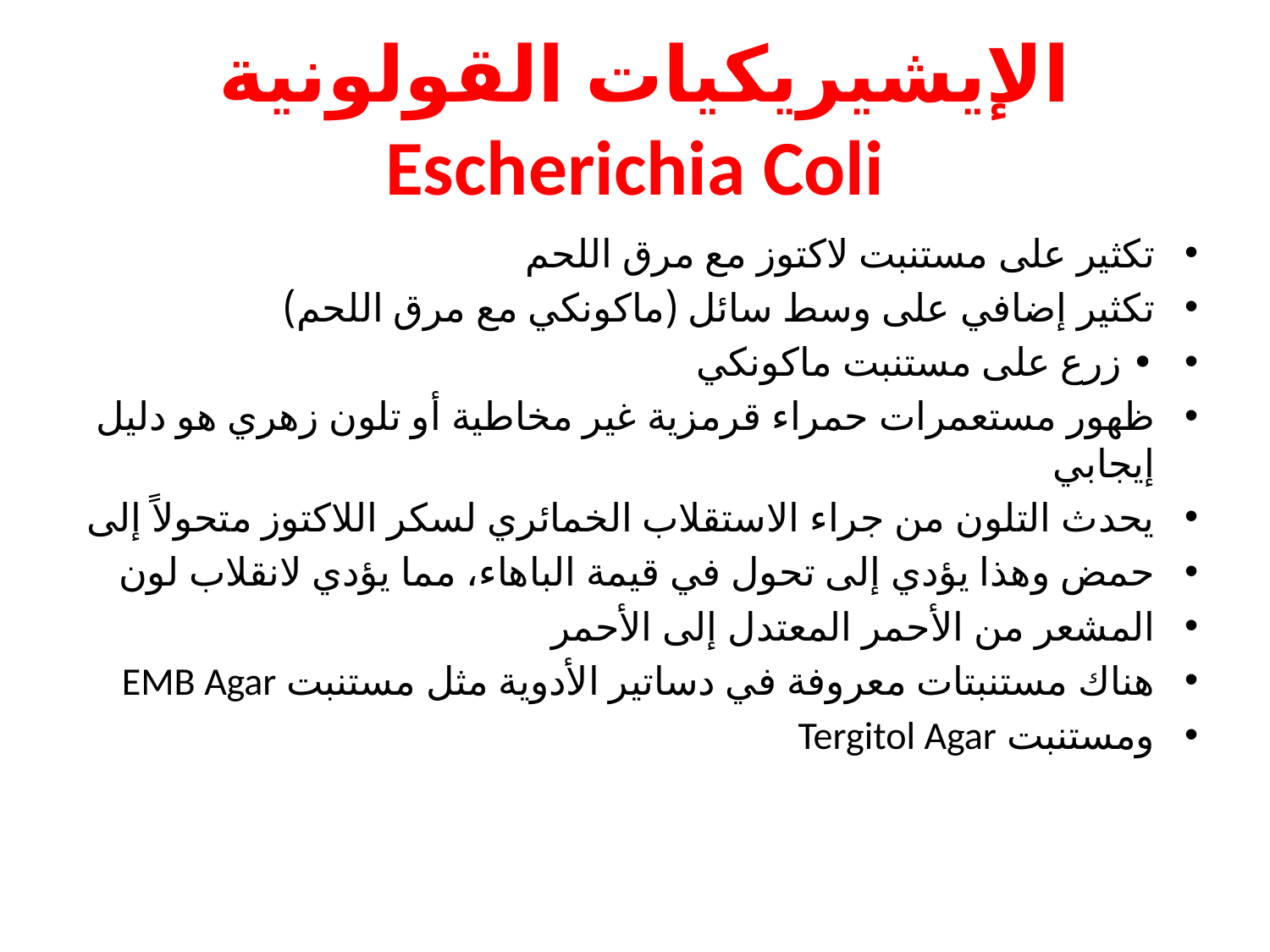

# الإيشيريكيات القولونية  Escherichia Coli
تكثير على مستنبت لاكتوز مع مرق اللحم
تكثير إضافي على وسط سائل (ماكونكي مع مرق اللحم)
• زرع على مستنبت ماكونكي
ظهور مستعمرات حمراء قرمزية غير مخاطية أو تلون زهري هو دليل إيجابي
يحدث التلون من جراء الاستقلاب الخمائري لسكر اللاكتوز متحولاً إلى
حمض وهذا يؤدي إلى تحول في قيمة الباهاء، مما يؤدي لانقلاب لون
المشعر من الأحمر المعتدل إلى الأحمر
هناك مستنبتات معروفة في دساتير الأدوية مثل مستنبت EMB Agar
ومستنبت Tergitol Agar